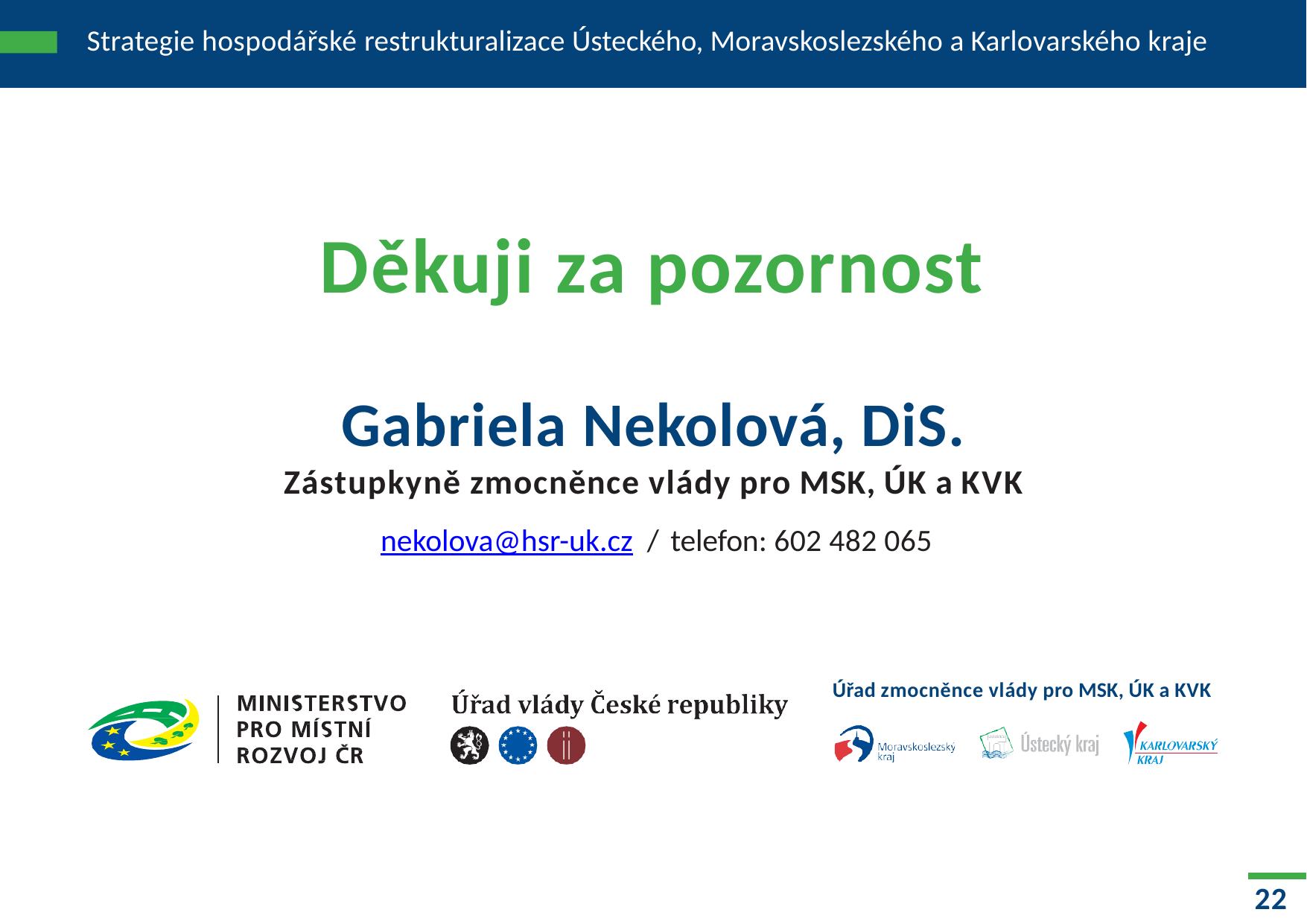

Strategie hospodářské restrukturalizace Ústeckého, Moravskoslezského a Karlovarského kraje

# Děkuji za pozornost
Gabriela Nekolová, DiS.
Zástupkyně zmocněnce vlády pro MSK, ÚK a KVK
nekolova@hsr-uk.cz  /  telefon: 602 482 065
Úřad zmocněnce vlády pro MSK, ÚK a KVK

22